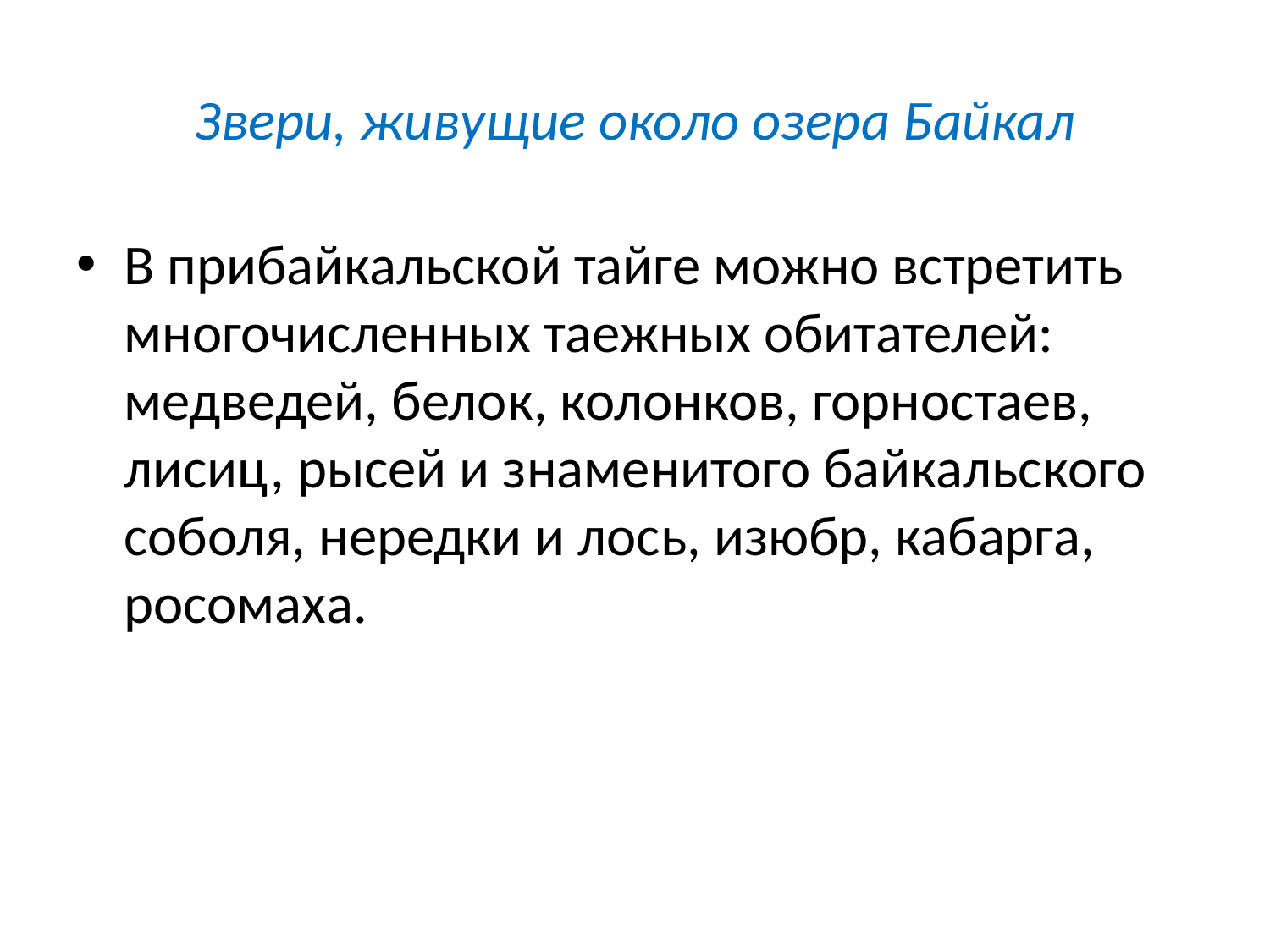

# Звери, живущие около озера Байкал
В прибайкальской тайге можно встретить многочисленных таежных обитателей: медведей, белок, колонков, горностаев, лисиц, рысей и знаменитого байкальского соболя, нередки и лось, изюбр, кабарга, росомаха.